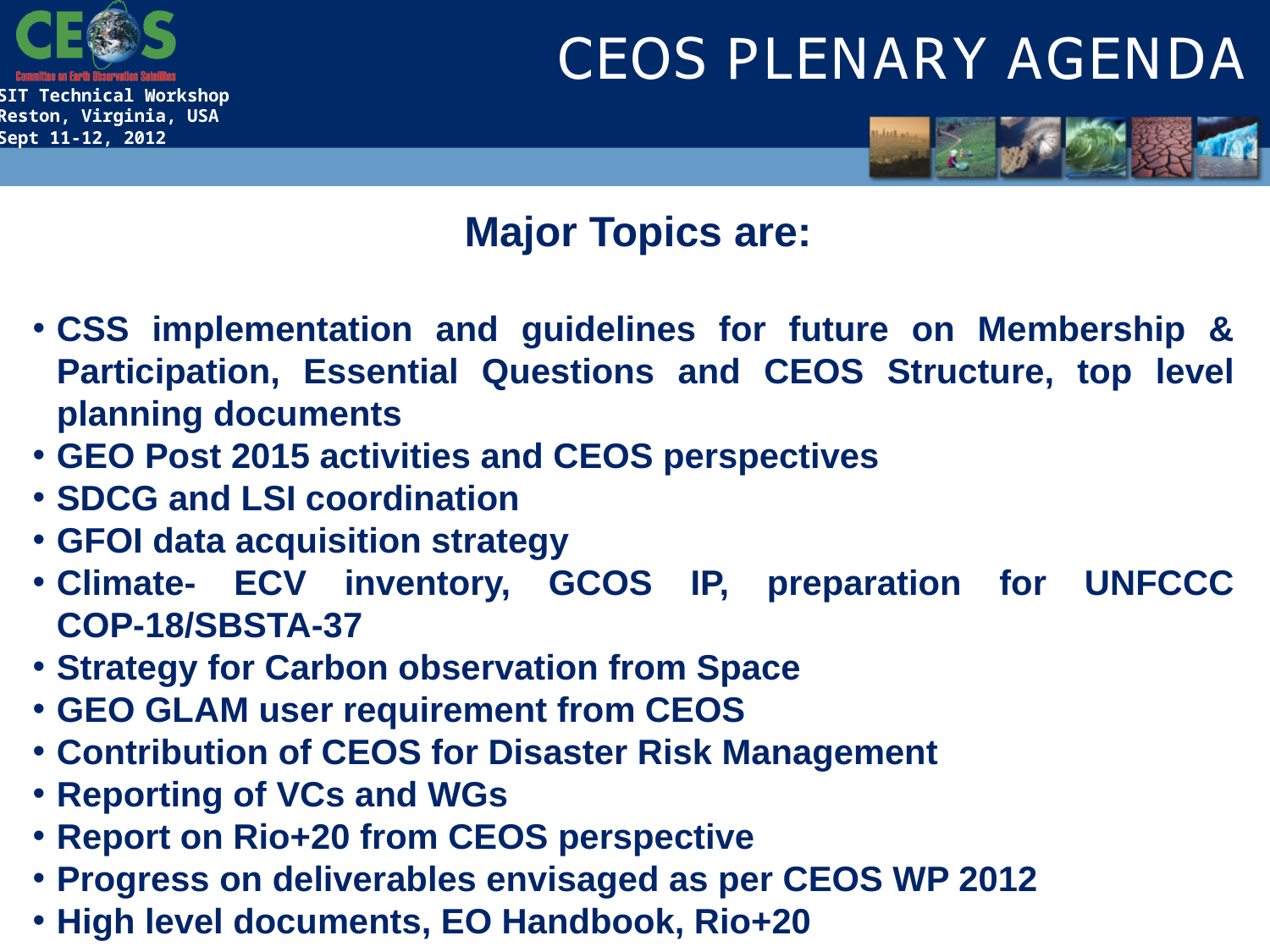

CEOS PLENARY AGENDA
 Major Topics are:

CSS implementation and guidelines for future on Membership & Participation, Essential Questions and CEOS Structure, top level planning documents
GEO Post 2015 activities and CEOS perspectives
SDCG and LSI coordination
GFOI data acquisition strategy
Climate- ECV inventory, GCOS IP, preparation for UNFCCC COP-18/SBSTA-37
Strategy for Carbon observation from Space
GEO GLAM user requirement from CEOS
Contribution of CEOS for Disaster Risk Management
Reporting of VCs and WGs
Report on Rio+20 from CEOS perspective
Progress on deliverables envisaged as per CEOS WP 2012
High level documents, EO Handbook, Rio+20